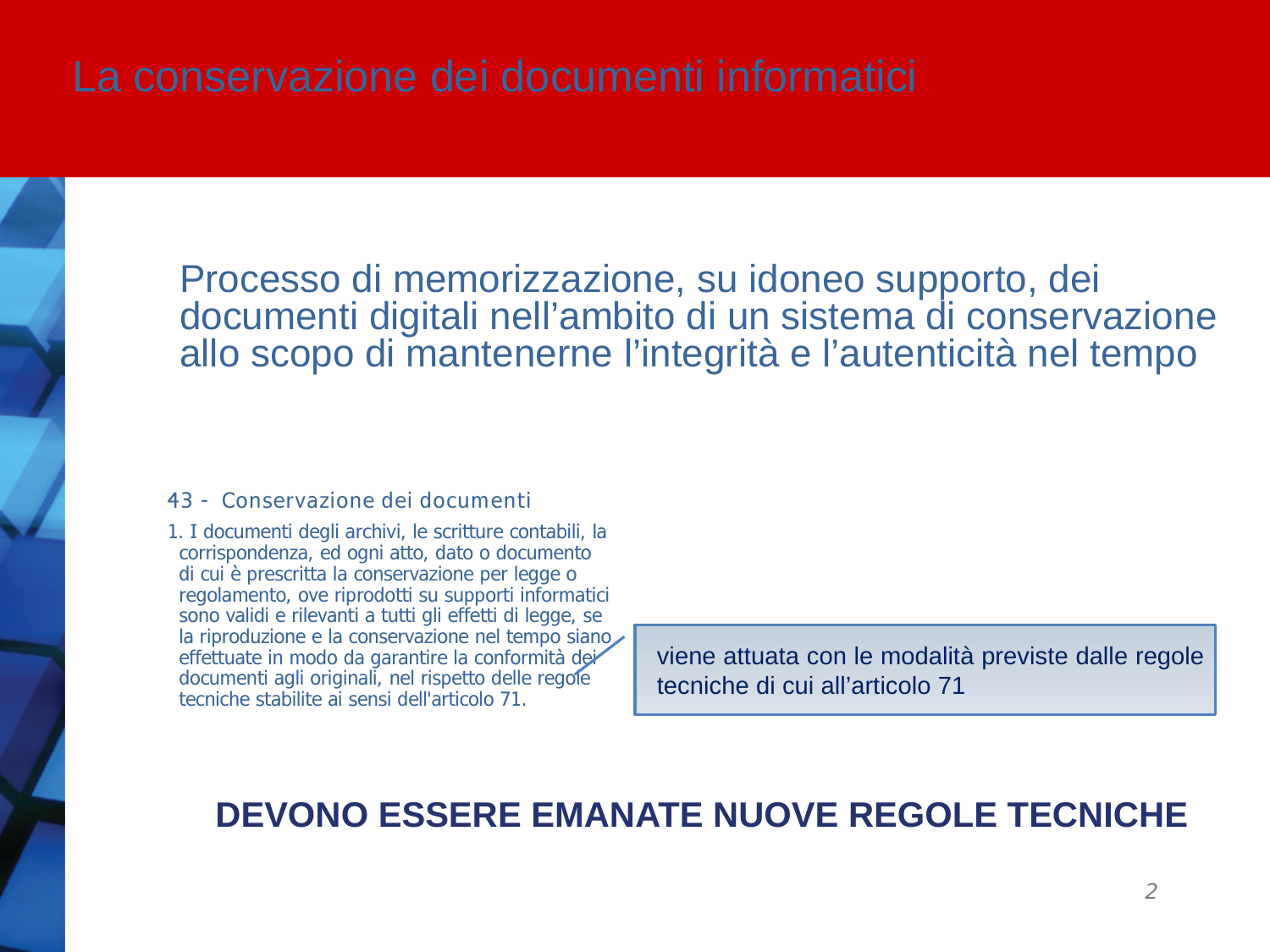

La conservazione dei documenti informatici
Processo di memorizzazione, su idoneo supporto, dei documenti digitali nell’ambito di un sistema di conservazione allo scopo di mantenerne l’integrità e l’autenticità nel tempo
43 -  Conservazione dei documenti
1. I documenti degli archivi, le scritture contabili, la corrispondenza, ed ogni atto, dato o documento di cui è prescritta la conservazione per legge o regolamento, ove riprodotti su supporti informatici sono validi e rilevanti a tutti gli effetti di legge, se la riproduzione e la conservazione nel tempo siano effettuate in modo da garantire la conformità dei documenti agli originali, nel rispetto delle regole tecniche stabilite ai sensi dell'articolo 71.
viene attuata con le modalità previste dalle regole tecniche di cui all’articolo 71
DEVONO ESSERE EMANATE NUOVE REGOLE TECNICHE

2